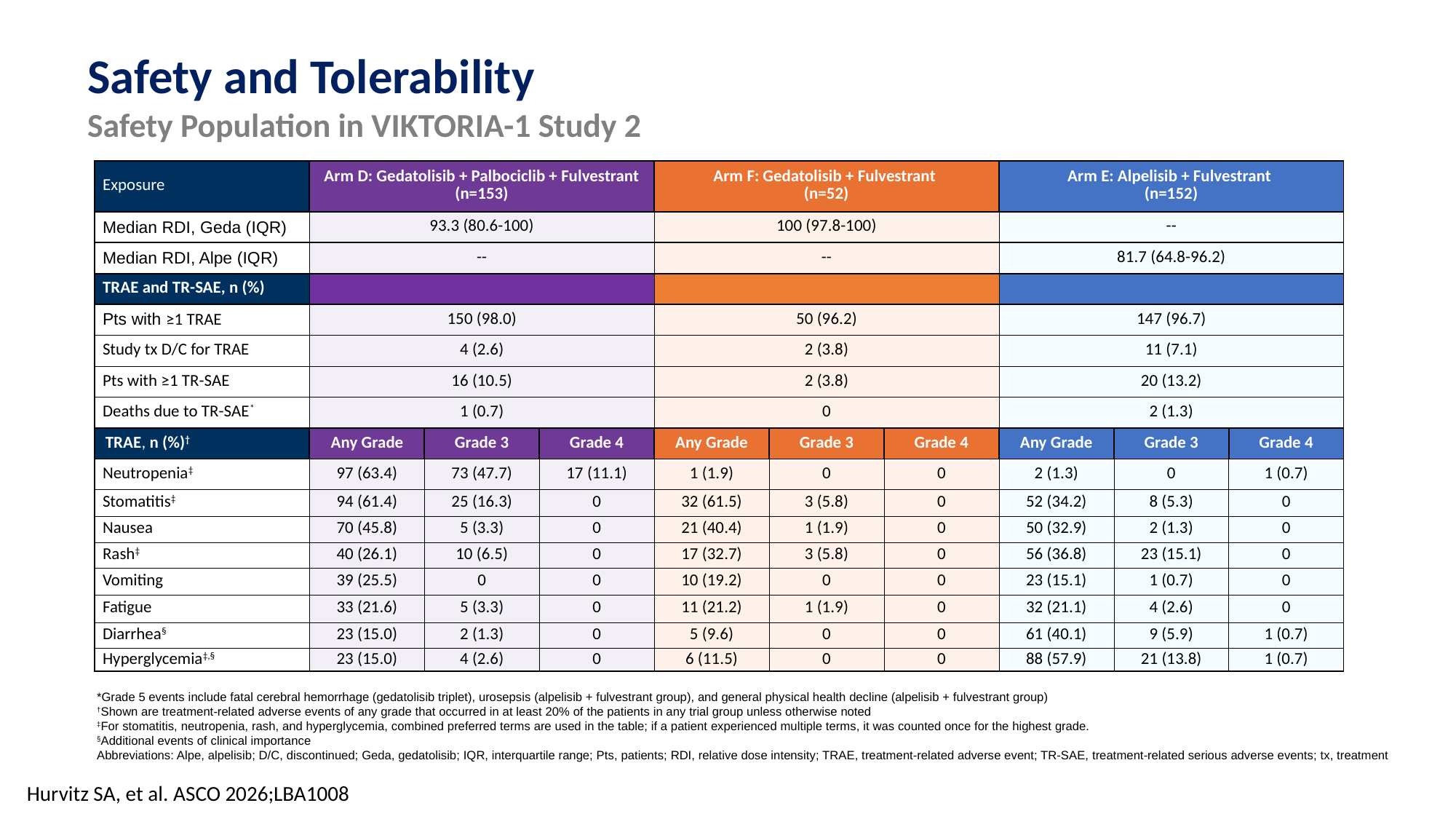

18
# Safety and Tolerability Safety Population in VIKTORIA-1 Study 2
| Exposure | Arm D: Gedatolisib + Palbociclib + Fulvestrant (n=153) |  |  | Arm F: Gedatolisib + Fulvestrant (n=52) |  |  | Arm E: Alpelisib + Fulvestrant (n=152) |  |  |
| --- | --- | --- | --- | --- | --- | --- | --- | --- | --- |
| Median RDI, Geda (IQR) | 93.3 (80.6-100) |  |  | 100 (97.8-100) |  |  | -- |  |  |
| Median RDI, Alpe (IQR) | -- |  |  | -- |  |  | 81.7 (64.8-96.2) |  |  |
| TRAE and TR-SAE, n (%) |  |  |  |  |  |  |  |  |  |
| Pts with ≥1 TRAE | 150 (98.0) |  |  | 50 (96.2) |  |  | 147 (96.7) |  |  |
| Study tx D/C for TRAE | 4 (2.6) |  |  | 2 (3.8) |  |  | 11 (7.1) |  |  |
| Pts with ≥1 TR-SAE | 16 (10.5) |  |  | 2 (3.8) |  |  | 20 (13.2) |  |  |
| Deaths due to TR-SAE\* | 1 (0.7) |  |  | 0 |  |  | 2 (1.3) |  |  |
| TRAE, n (%)† | Any Grade | Grade 3 | Grade 4 | Any Grade | Grade 3 | Grade 4 | Any Grade | Grade 3 | Grade 4 |
| Neutropenia‡ | 97 (63.4) | 73 (47.7) | 17 (11.1) | 1 (1.9) | 0 | 0 | 2 (1.3) | 0 | 1 (0.7) |
| Stomatitis‡ | 94 (61.4) | 25 (16.3) | 0 | 32 (61.5) | 3 (5.8) | 0 | 52 (34.2) | 8 (5.3) | 0 |
| Nausea | 70 (45.8) | 5 (3.3) | 0 | 21 (40.4) | 1 (1.9) | 0 | 50 (32.9) | 2 (1.3) | 0 |
| Rash‡ | 40 (26.1) | 10 (6.5) | 0 | 17 (32.7) | 3 (5.8) | 0 | 56 (36.8) | 23 (15.1) | 0 |
| Vomiting | 39 (25.5) | 0 | 0 | 10 (19.2) | 0 | 0 | 23 (15.1) | 1 (0.7) | 0 |
| Fatigue | 33 (21.6) | 5 (3.3) | 0 | 11 (21.2) | 1 (1.9) | 0 | 32 (21.1) | 4 (2.6) | 0 |
| Diarrhea§ | 23 (15.0) | 2 (1.3) | 0 | 5 (9.6) | 0 | 0 | 61 (40.1) | 9 (5.9) | 1 (0.7) |
| Hyperglycemia‡,§ | 23 (15.0) | 4 (2.6) | 0 | 6 (11.5) | 0 | 0 | 88 (57.9) | 21 (13.8) | 1 (0.7) |
*Grade 5 events include fatal cerebral hemorrhage (gedatolisib triplet), urosepsis (alpelisib + fulvestrant group), and general physical health decline (alpelisib + fulvestrant group)
†Shown are treatment-related adverse events of any grade that occurred in at least 20% of the patients in any trial group unless otherwise noted
‡For stomatitis, neutropenia, rash, and hyperglycemia, combined preferred terms are used in the table; if a patient experienced multiple terms, it was counted once for the highest grade.
§Additional events of clinical importance
Abbreviations: Alpe, alpelisib; D/C, discontinued; Geda, gedatolisib; IQR, interquartile range; Pts, patients; RDI, relative dose intensity; TRAE, treatment-related adverse event; TR-SAE, treatment-related serious adverse events; tx, treatment
Hurvitz SA, et al. ASCO 2026;LBA1008